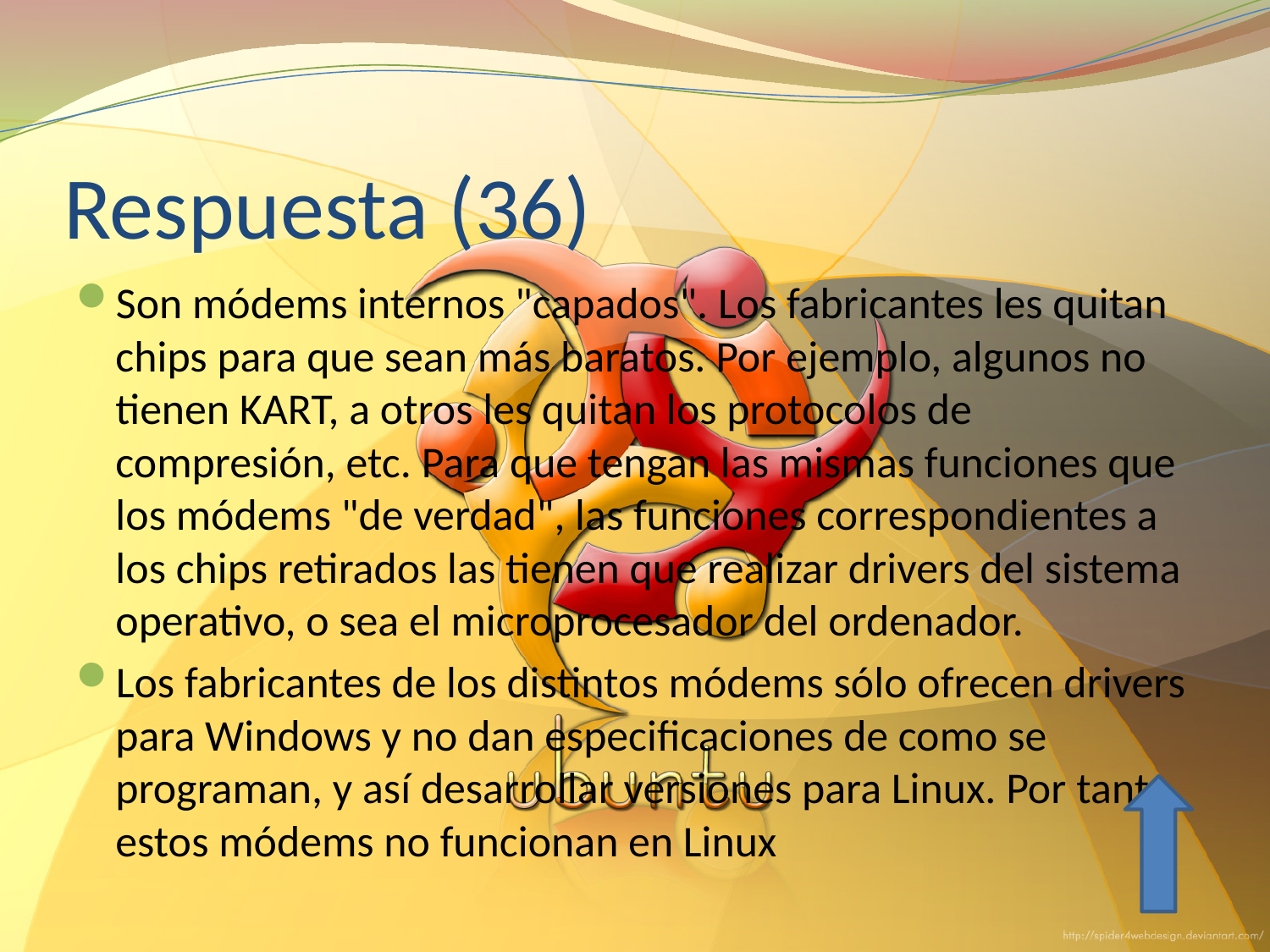

# Respuesta (36)
Son módems internos "capados". Los fabricantes les quitan chips para que sean más baratos. Por ejemplo, algunos no tienen KART, a otros les quitan los protocolos de compresión, etc. Para que tengan las mismas funciones que los módems "de verdad", las funciones correspondientes a los chips retirados las tienen que realizar drivers del sistema operativo, o sea el microprocesador del ordenador.
Los fabricantes de los distintos módems sólo ofrecen drivers para Windows y no dan especificaciones de como se programan, y así desarrollar versiones para Linux. Por tanto estos módems no funcionan en Linux